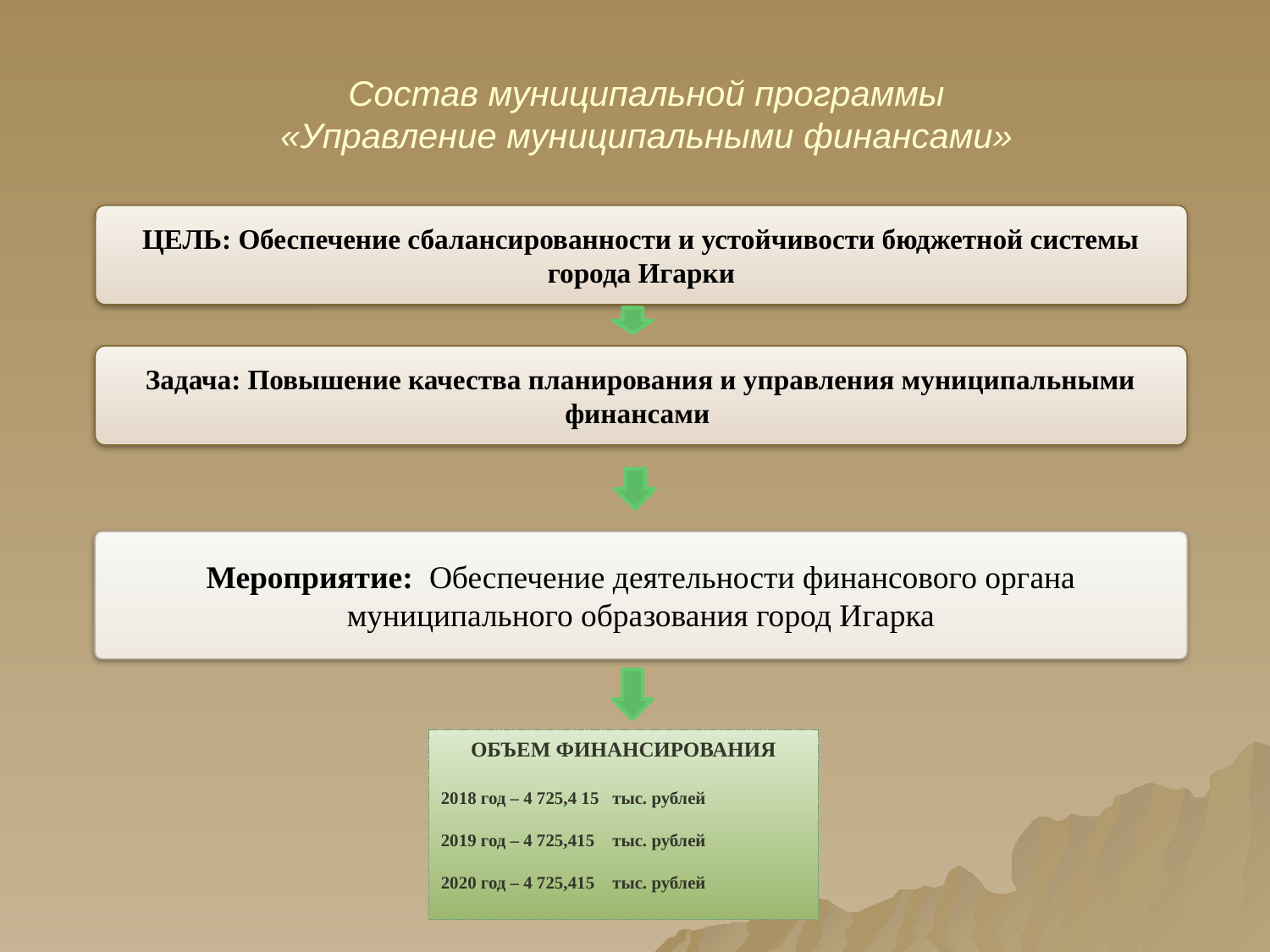

Состав муниципальной программы
«Управление муниципальными финансами»
ЦЕЛЬ: Обеспечение сбалансированности и устойчивости бюджетной системы города Игарки

Задача: Повышение качества планирования и управления муниципальными финансами

Мероприятие:  Обеспечение деятельности финансового органа муниципального образования город Игарка

ОБЪЕМ ФИНАНСИРОВАНИЯ

2018 год – 4 725,4 15   тыс. рублей

2019 год – 4 725,415    тыс. рублей

2020 год – 4 725,415    тыс. рублей